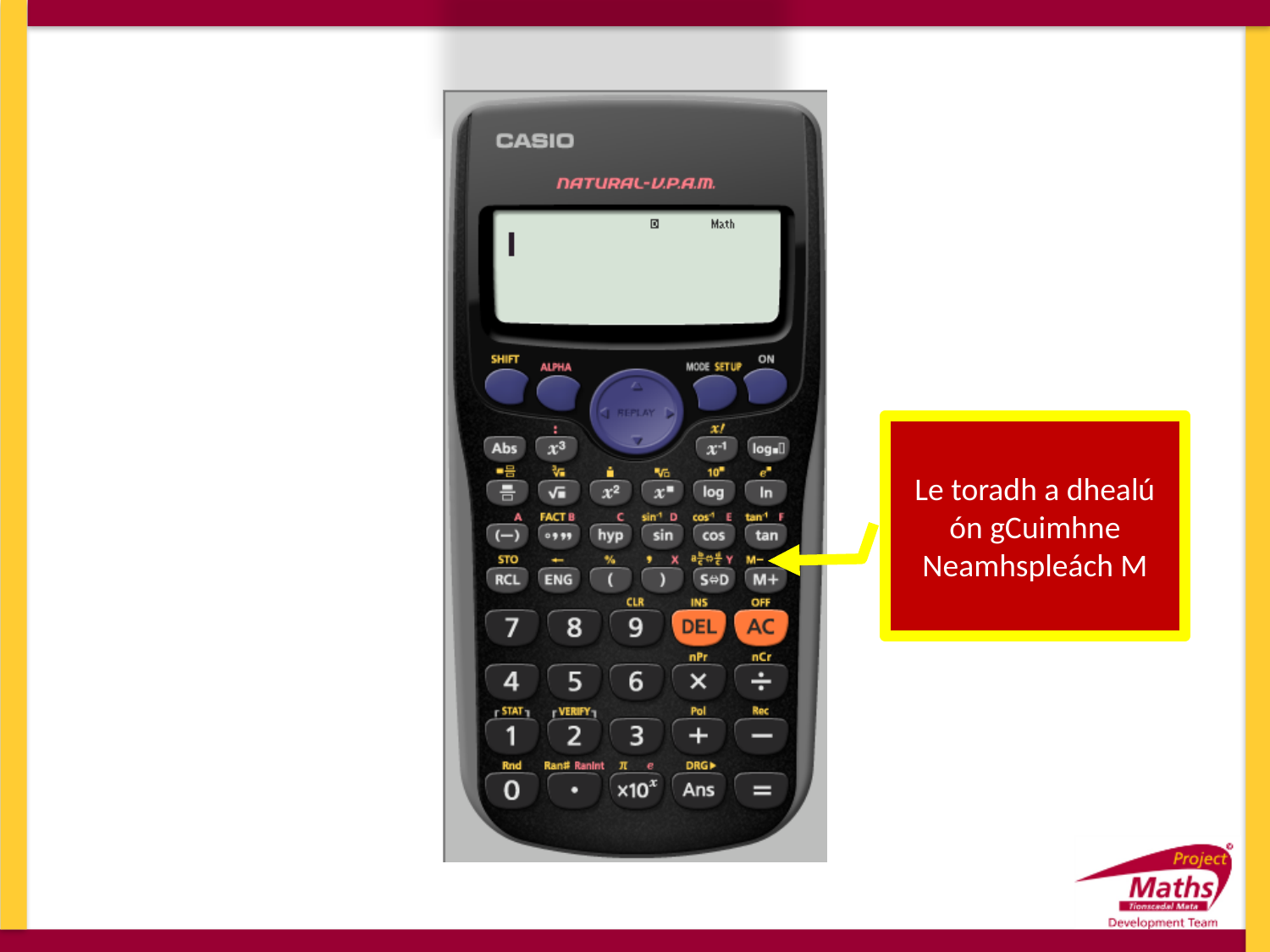

Le toradh a dhealú ón gCuimhne Neamhspleách M